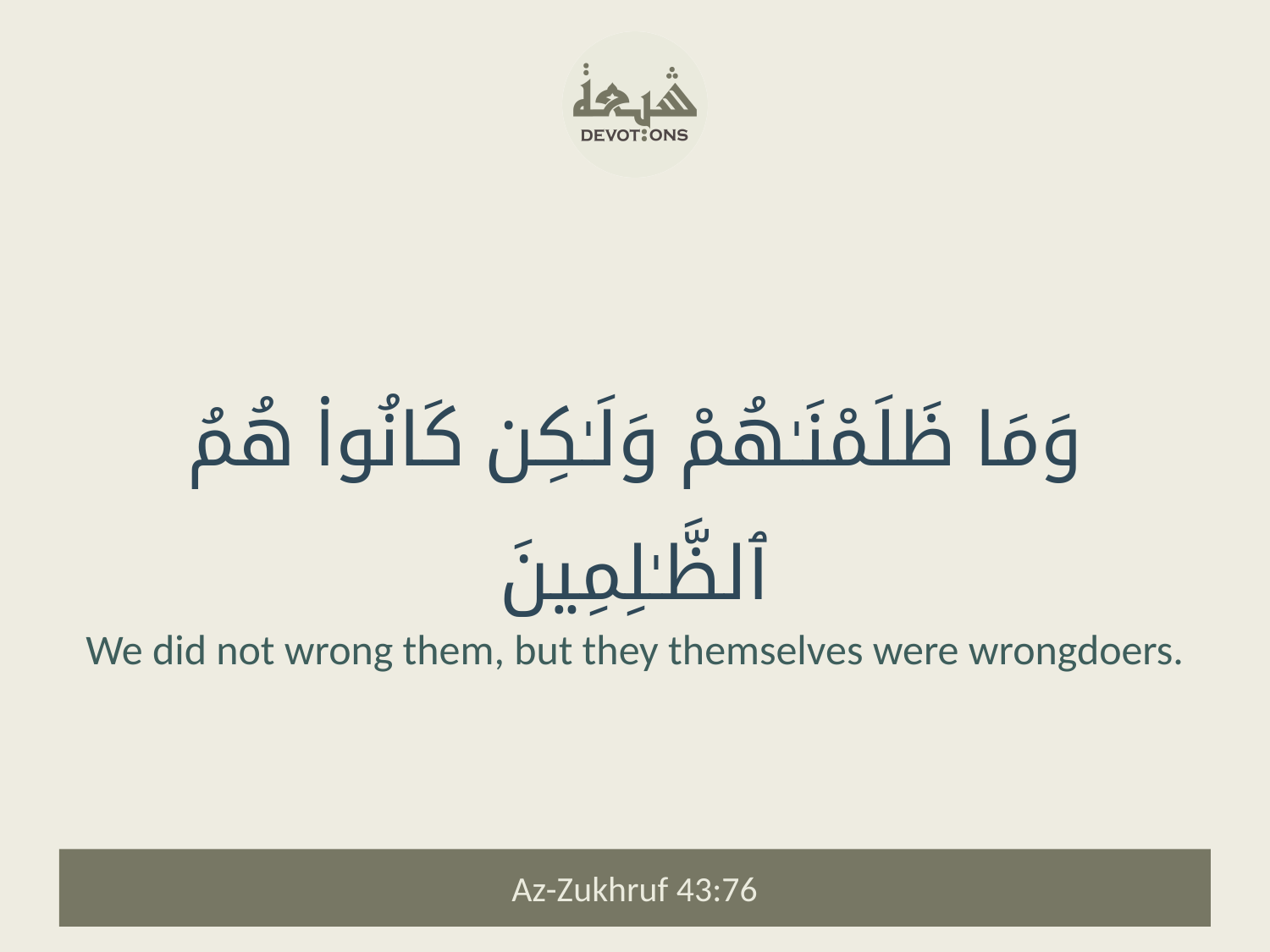

وَمَا ظَلَمْنَـٰهُمْ وَلَـٰكِن كَانُوا۟ هُمُ ٱلظَّـٰلِمِينَ
We did not wrong them, but they themselves were wrongdoers.
Az-Zukhruf 43:76